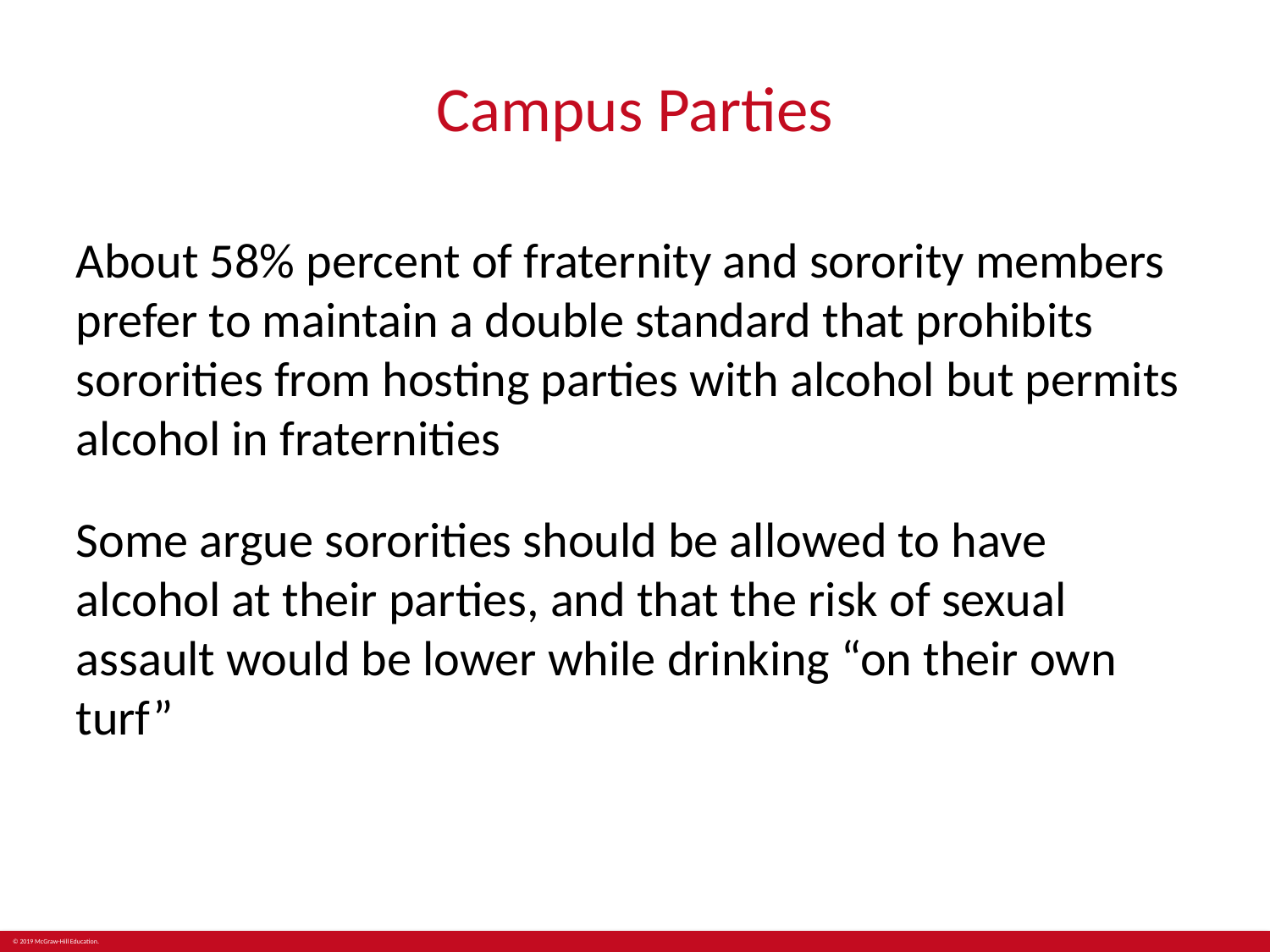

# Campus Parties
About 58% percent of fraternity and sorority members prefer to maintain a double standard that prohibits sororities from hosting parties with alcohol but permits alcohol in fraternities
Some argue sororities should be allowed to have alcohol at their parties, and that the risk of sexual assault would be lower while drinking “on their own turf”